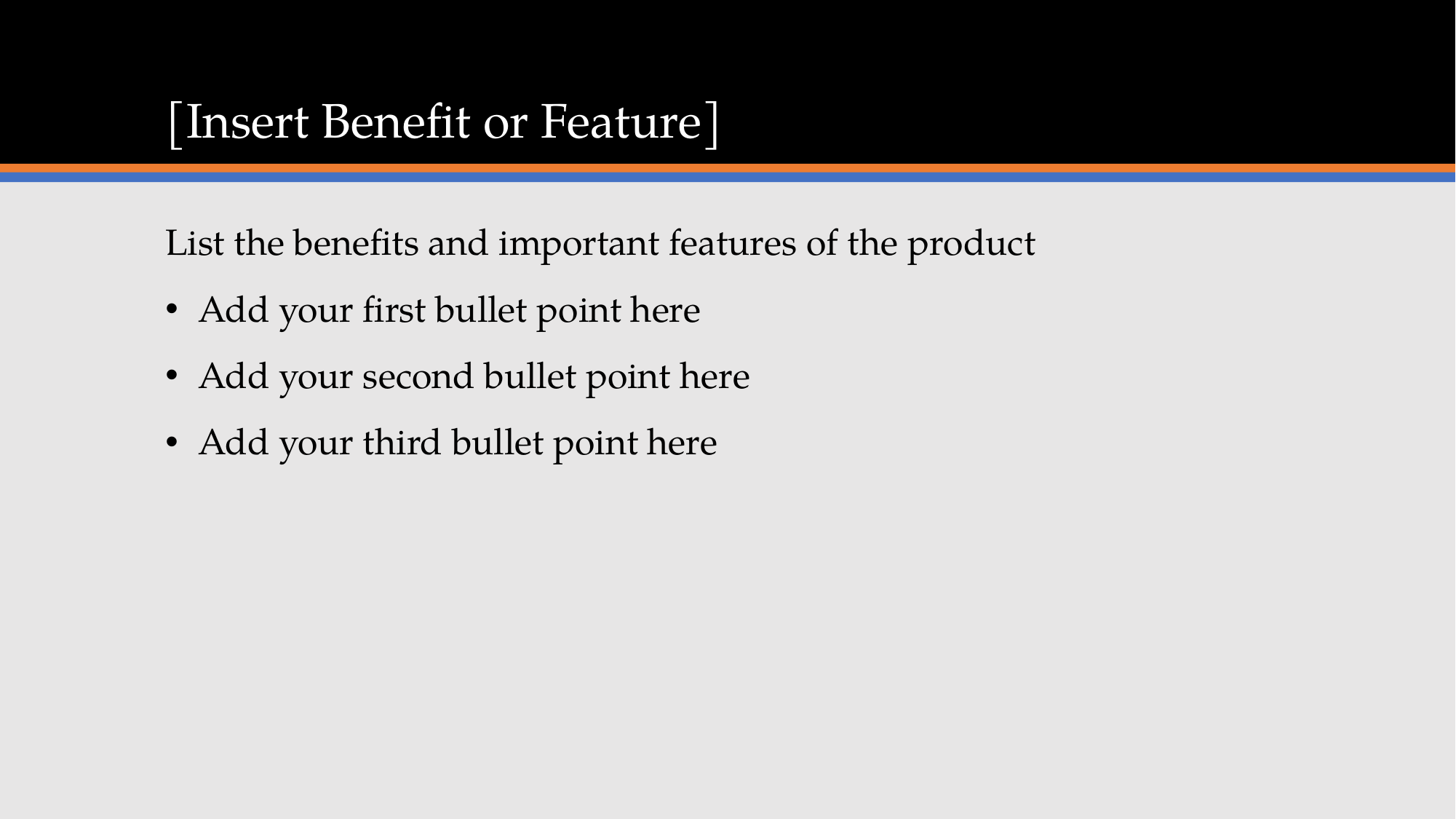

# [Insert Benefit or Feature]
List the benefits and important features of the product
Add your first bullet point here
Add your second bullet point here
Add your third bullet point here